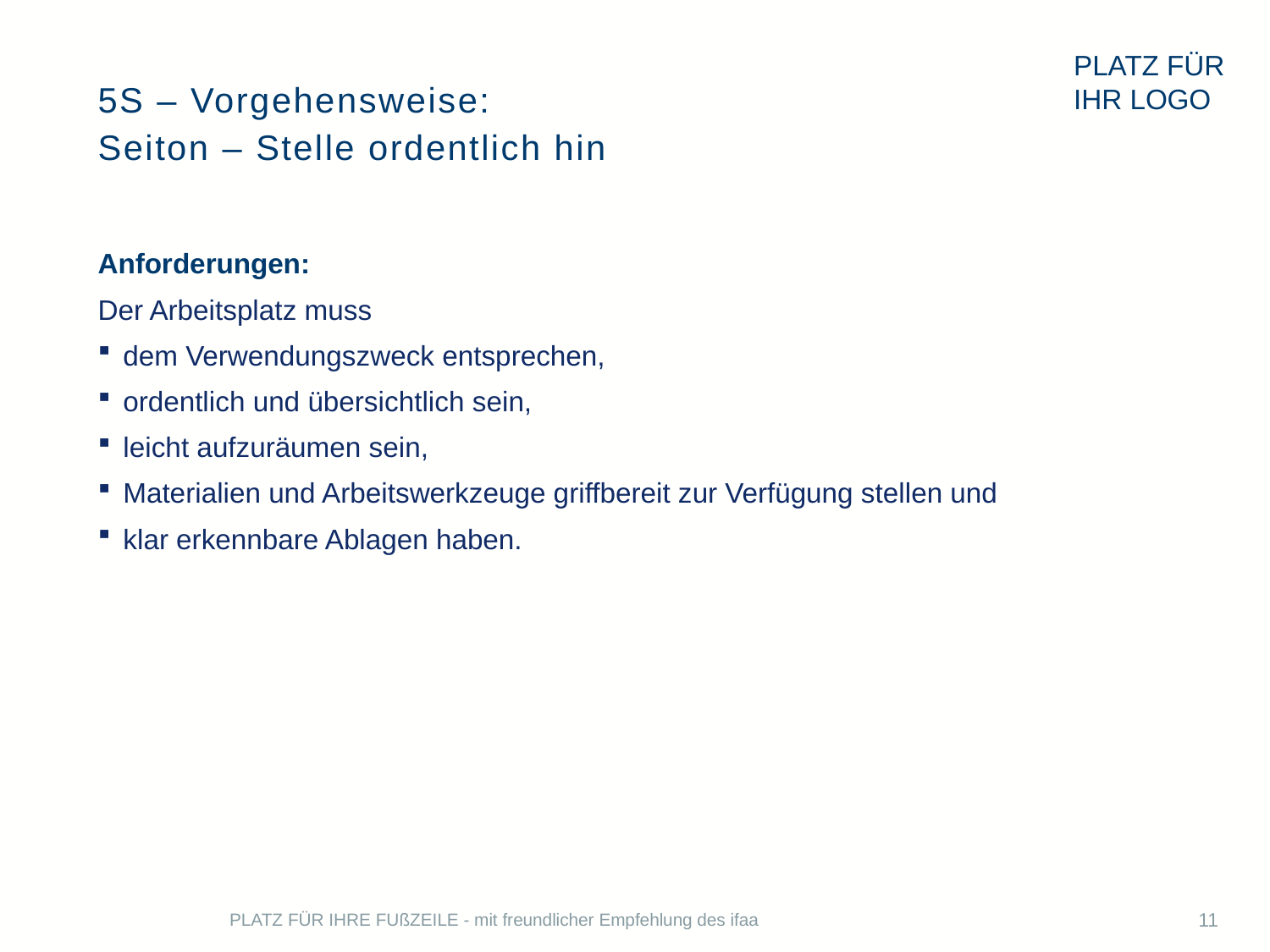

# 5S – Vorgehensweise: Seiton – Stelle ordentlich hin
Anforderungen:
Der Arbeitsplatz muss
dem Verwendungszweck entsprechen,
ordentlich und übersichtlich sein,
leicht aufzuräumen sein,
Materialien und Arbeitswerkzeuge griffbereit zur Verfügung stellen und
klar erkennbare Ablagen haben.

PLATZ FÜR IHRE FUßZEILE - mit freundlicher Empfehlung des ifaa
11